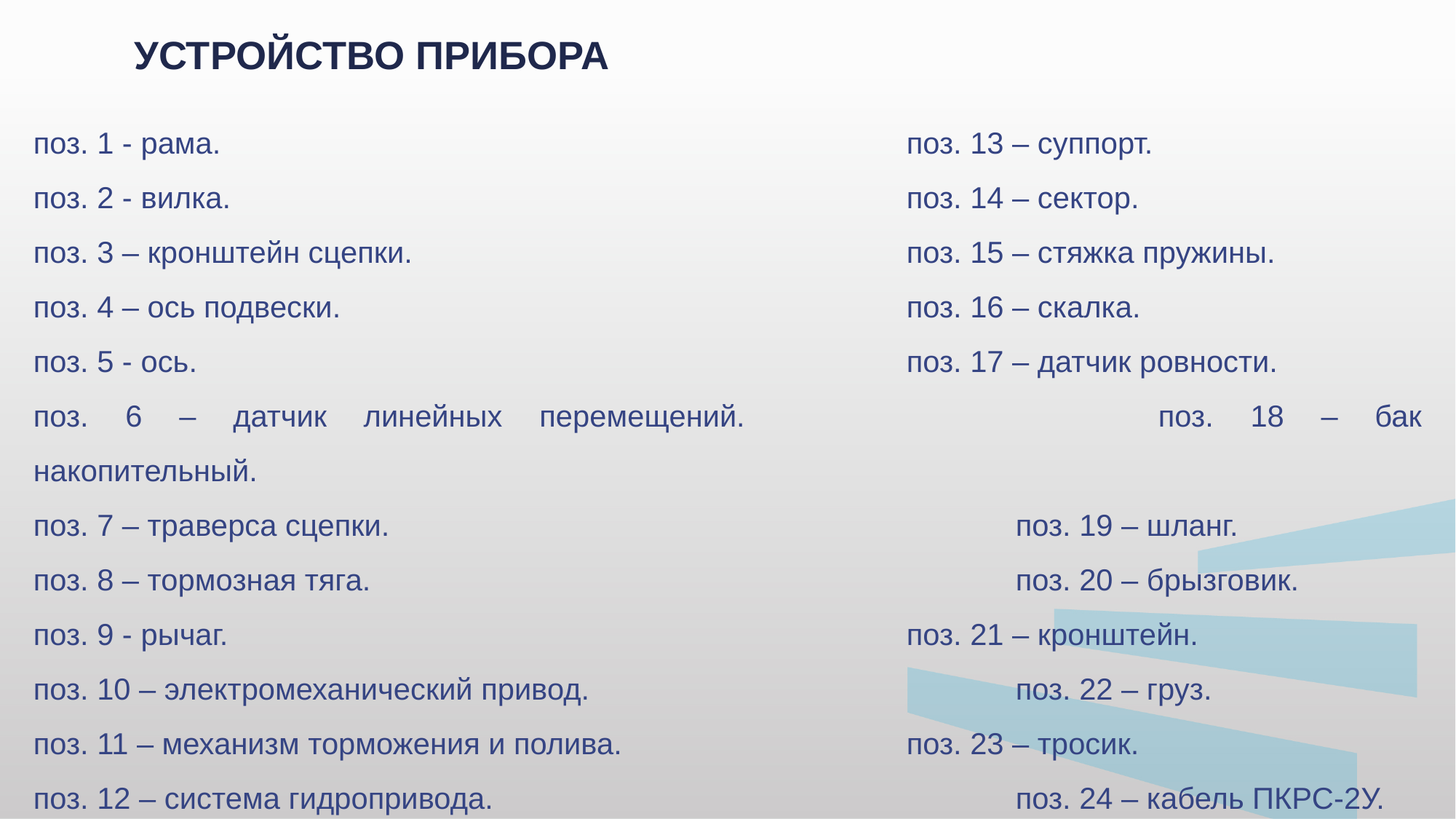

УСТРОЙСТВО ПРИБОРА
поз. 1 - рама.							поз. 13 – суппорт.
поз. 2 - вилка.							поз. 14 – сектор.
поз. 3 – кронштейн сцепки.					поз. 15 – стяжка пружины.
поз. 4 – ось подвески.						поз. 16 – скалка.
поз. 5 - ось.							поз. 17 – датчик ровности.
поз. 6 – датчик линейных перемещений.				поз. 18 – бак накопительный.
поз. 7 – траверса сцепки.						поз. 19 – шланг.
поз. 8 – тормозная тяга.						поз. 20 – брызговик.
поз. 9 - рычаг. 							поз. 21 – кронштейн.
поз. 10 – электромеханический привод.				поз. 22 – груз.
поз. 11 – механизм торможения и полива.			поз. 23 – тросик.
поз. 12 – система гидропривода.					поз. 24 – кабель ПКРС-2У.
					поз. 25 – колесо.